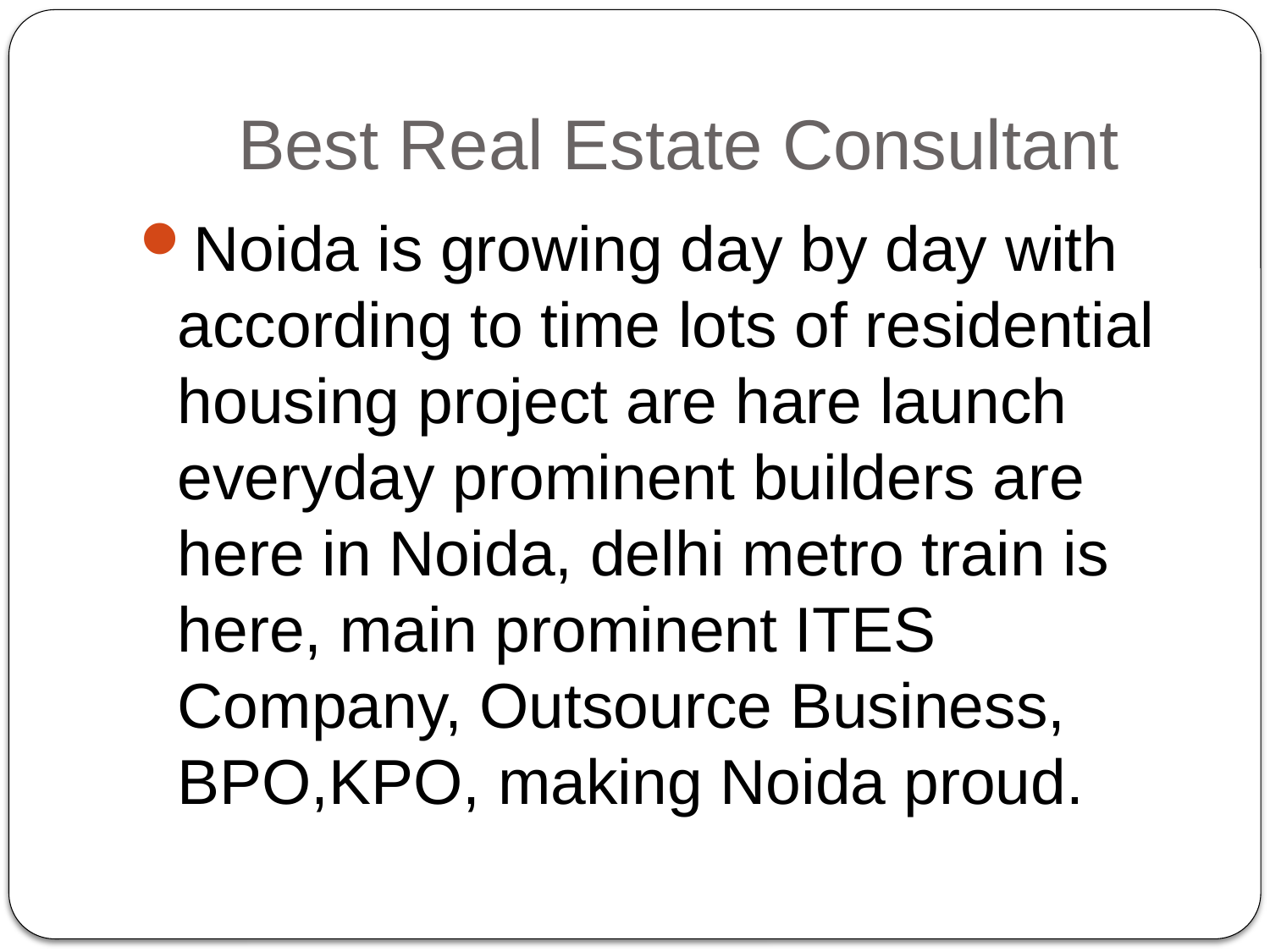

# Best Real Estate Consultant
Noida is growing day by day with according to time lots of residential housing project are hare launch everyday prominent builders are here in Noida, delhi metro train is here, main prominent ITES Company, Outsource Business, BPO,KPO, making Noida proud.